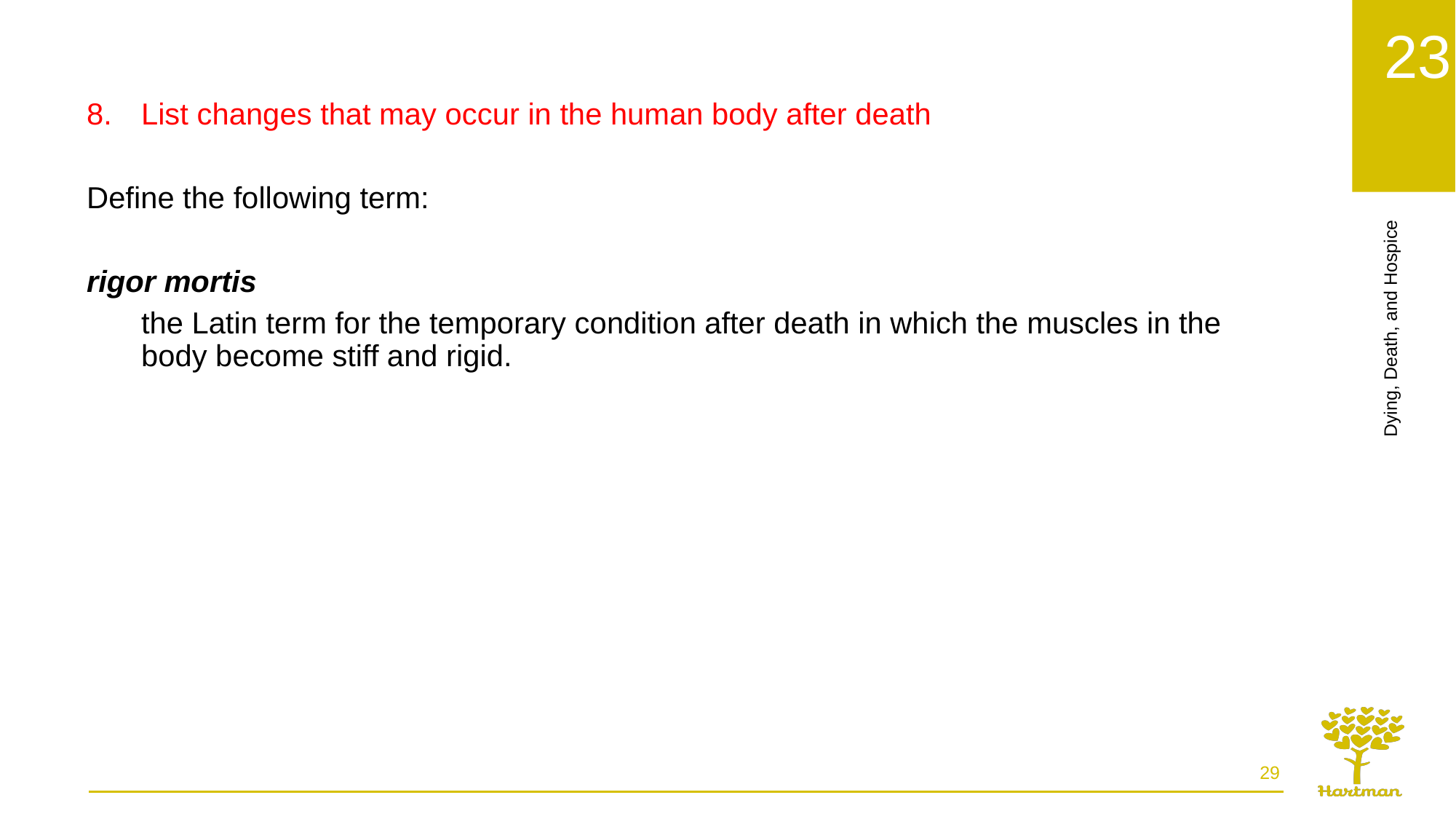

List changes that may occur in the human body after death

Define the following term:

rigor mortis
the Latin term for the temporary condition after death in which the muscles in the body become stiff and rigid.

29